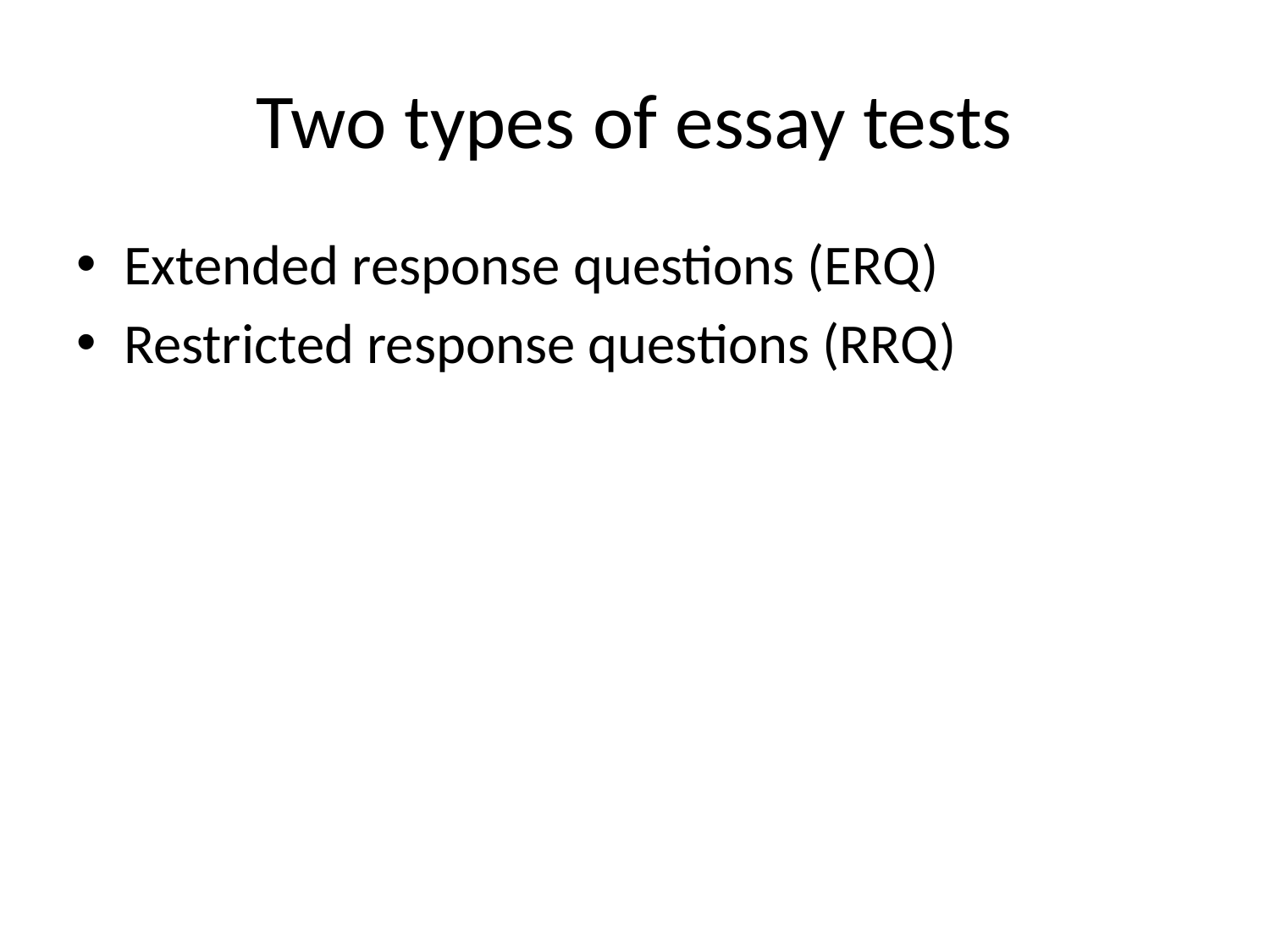

# Two types of essay tests
Extended response questions (ERQ)
Restricted response questions (RRQ)